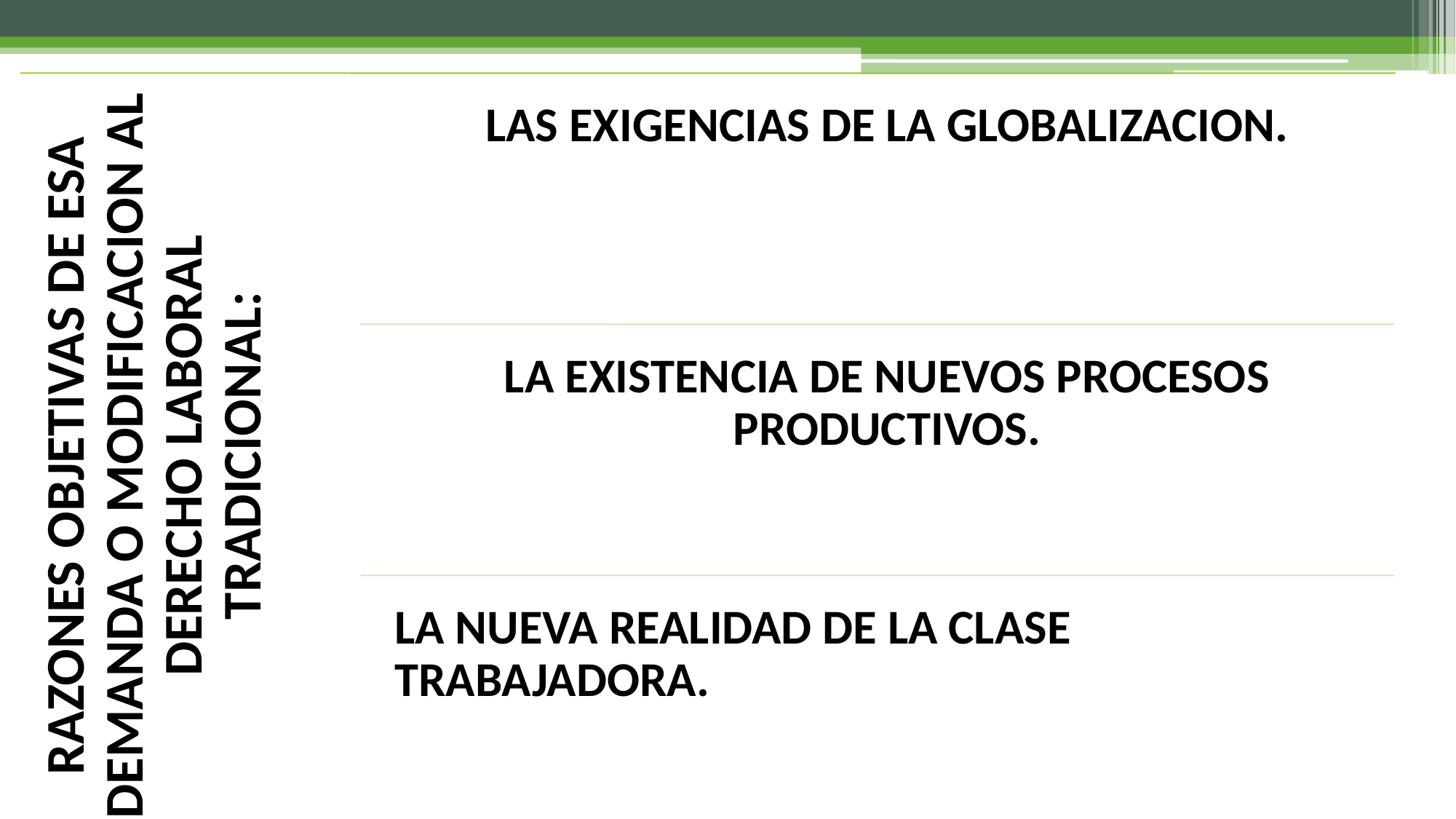

RAZONES OBJETIVAS DE ESA DEMANDA O MODIFICACION AL DERECHO LABORAL TRADICIONAL:
LAS EXIGENCIAS DE LA GLOBALIZACION.
LA EXISTENCIA DE NUEVOS PROCESOS PRODUCTIVOS.
LA NUEVA REALIDAD DE LA CLASE TRABAJADORA.